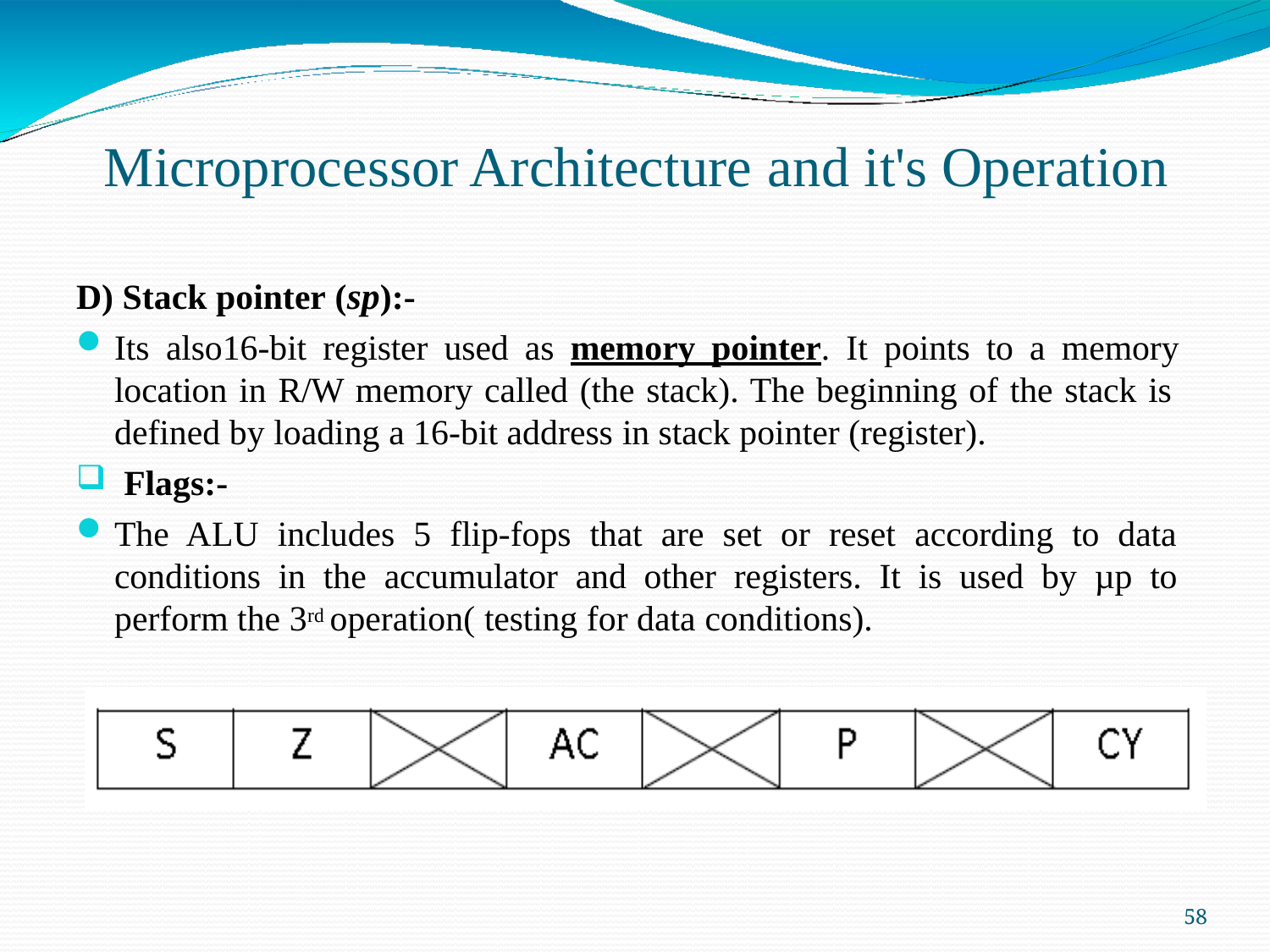

# Microprocessor Architecture and it's Operation
D) Stack pointer (sp):-
Its also16-bit register used as memory pointer. It points to a memory  location in R/W memory called (the stack). The beginning of the stack is   defined by loading a 16-bit address in stack pointer (register).
Flags:-
The ALU includes 5 flip-fops that are set or reset according to data  conditions in the accumulator and other registers. It is used by µp to  perform the 3rd operation( testing for data conditions).

58